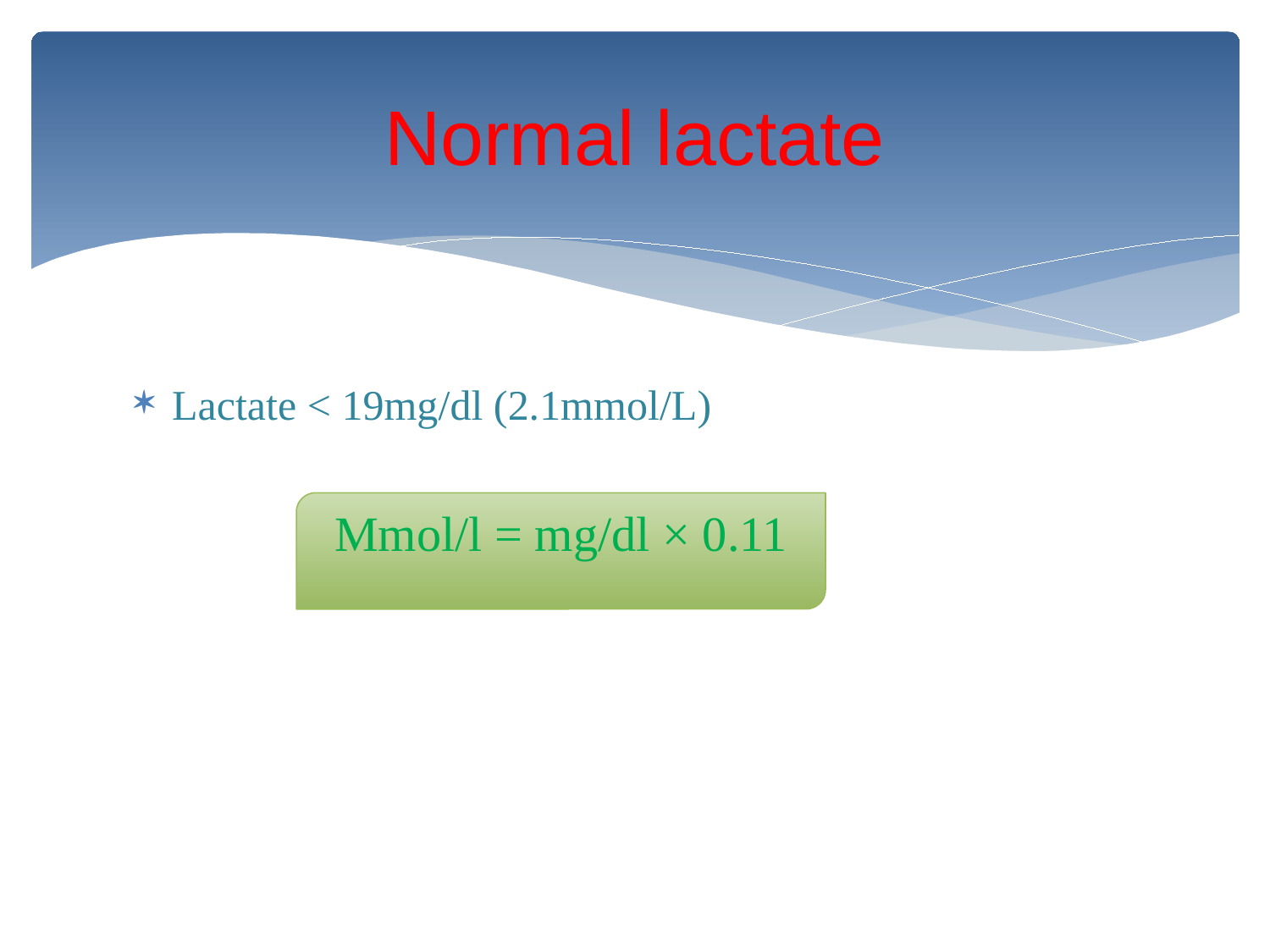

# Normal lactate
Lactate < 19mg/dl (2.1mmol/L)

Mmol/l = mg/dl × 0.11